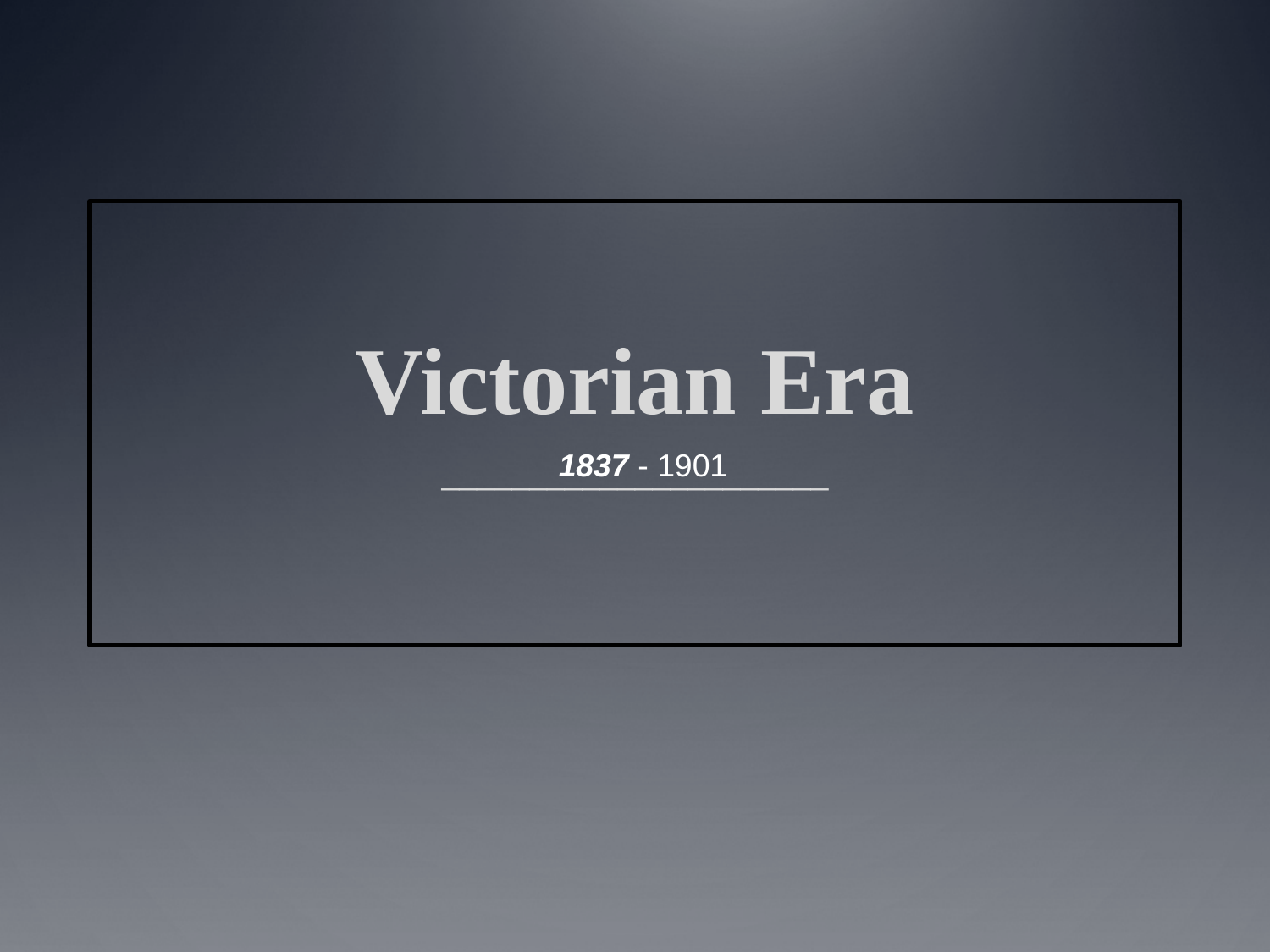

# Victorian Era
1837 - 1901
______________________